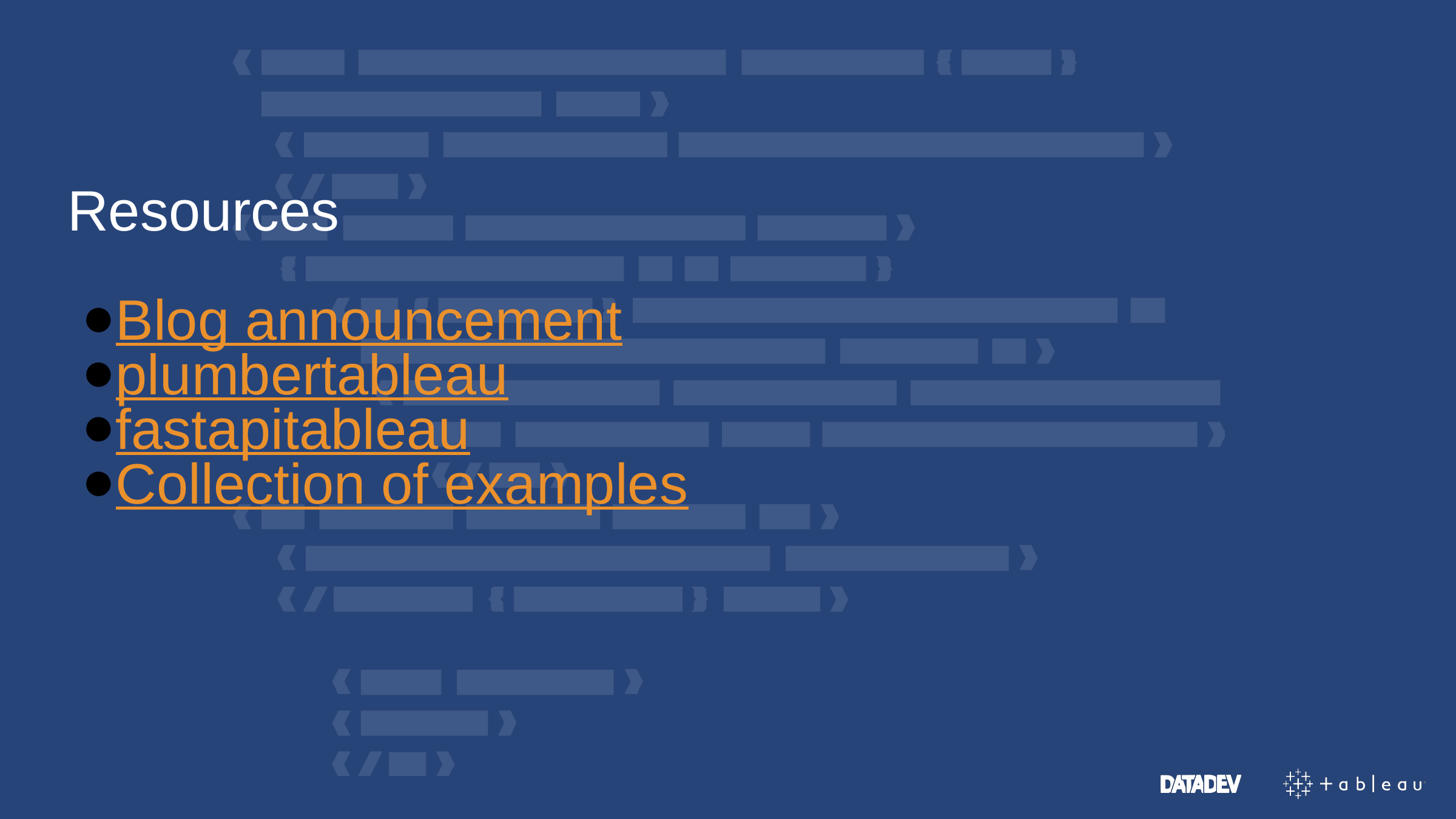

Resources

Blog announcement
plumbertableau
fastapitableau
Collection of examples